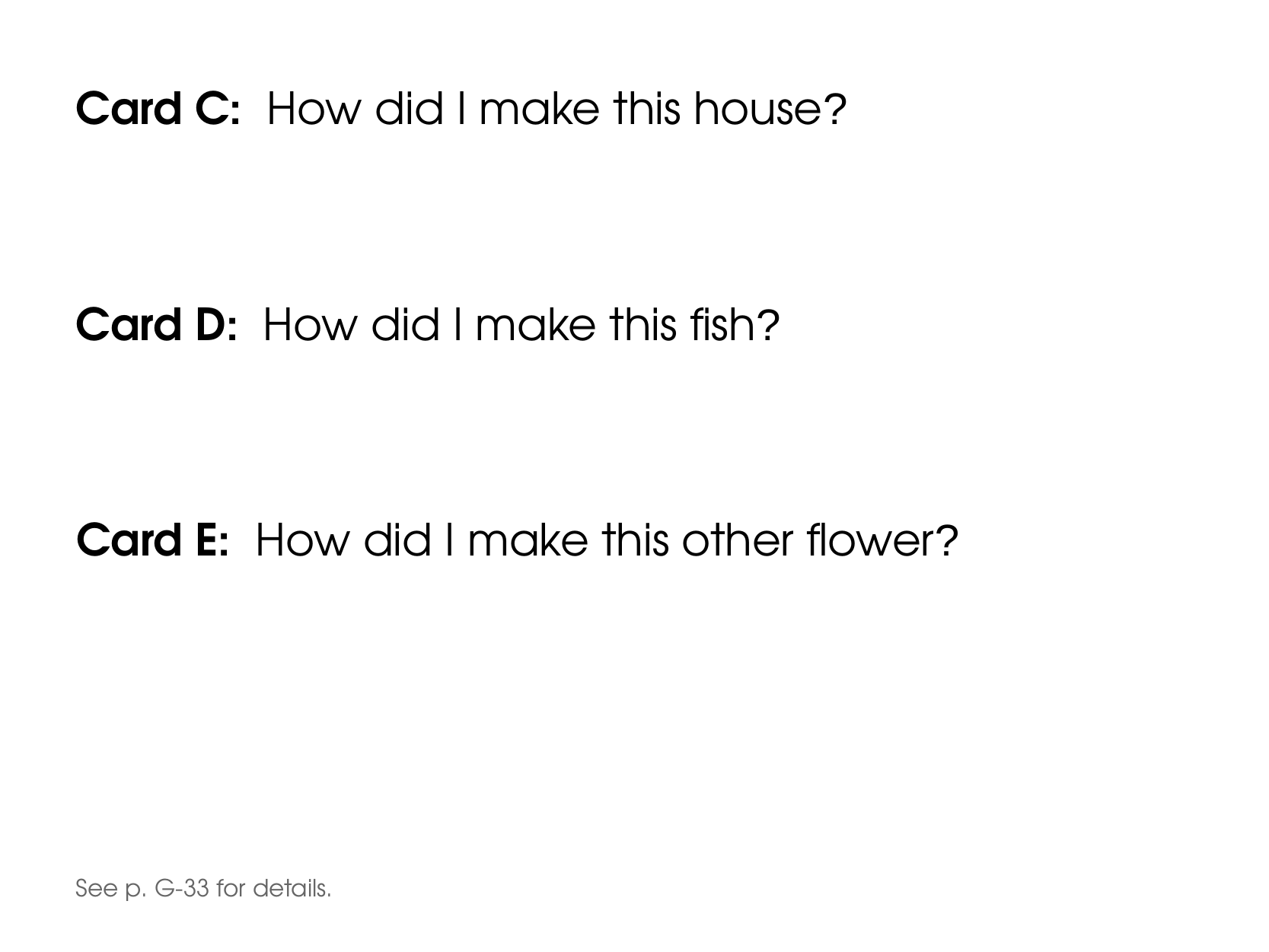

Card C:  How did I make this house?
Card D:  How did I make this fish?
Card E:  How did I make this other flower?
See p. G-33 for details.